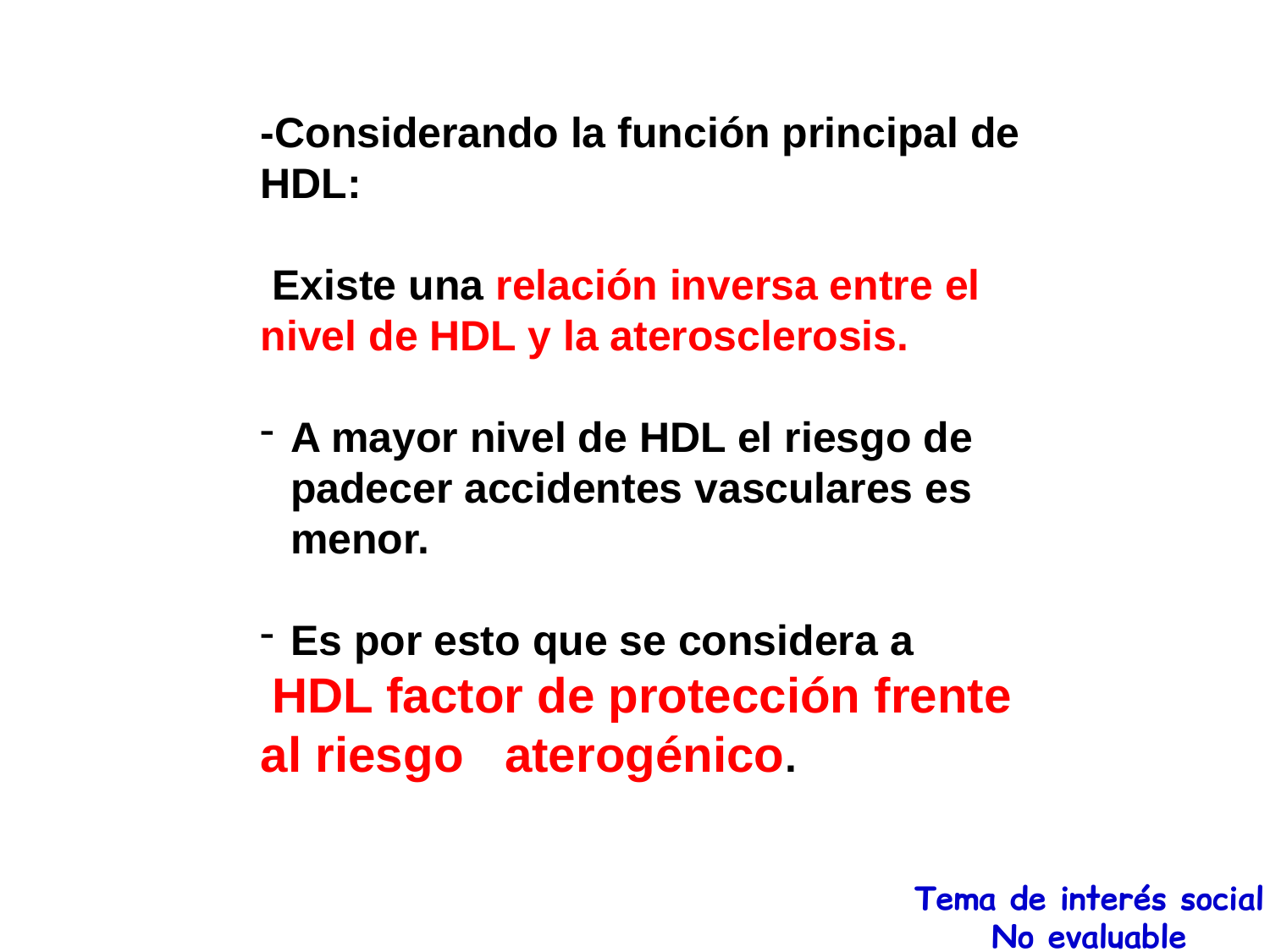

-Considerando la función principal de HDL:

 Existe una relación inversa entre el nivel de HDL y la aterosclerosis.

A mayor nivel de HDL el riesgo de padecer accidentes vasculares es menor.

Es por esto que se considera a
 HDL factor de protección frente al riesgo   aterogénico.
Tema de interés social
No evaluable